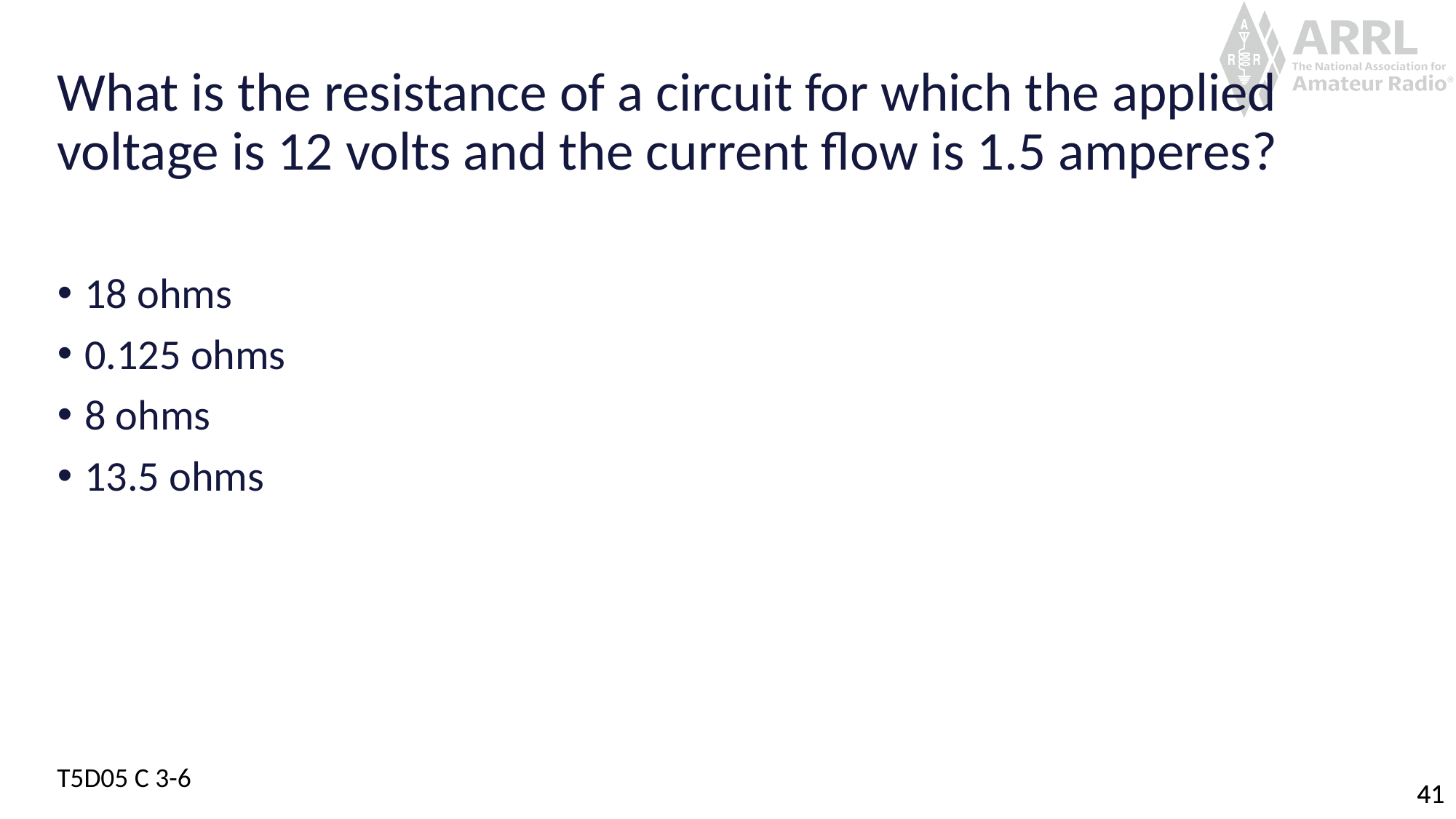

# What is the resistance of a circuit for which the applied voltage is 12 volts and the current flow is 1.5 amperes?
18 ohms
0.125 ohms
8 ohms
13.5 ohms
T5D05 C 3-6